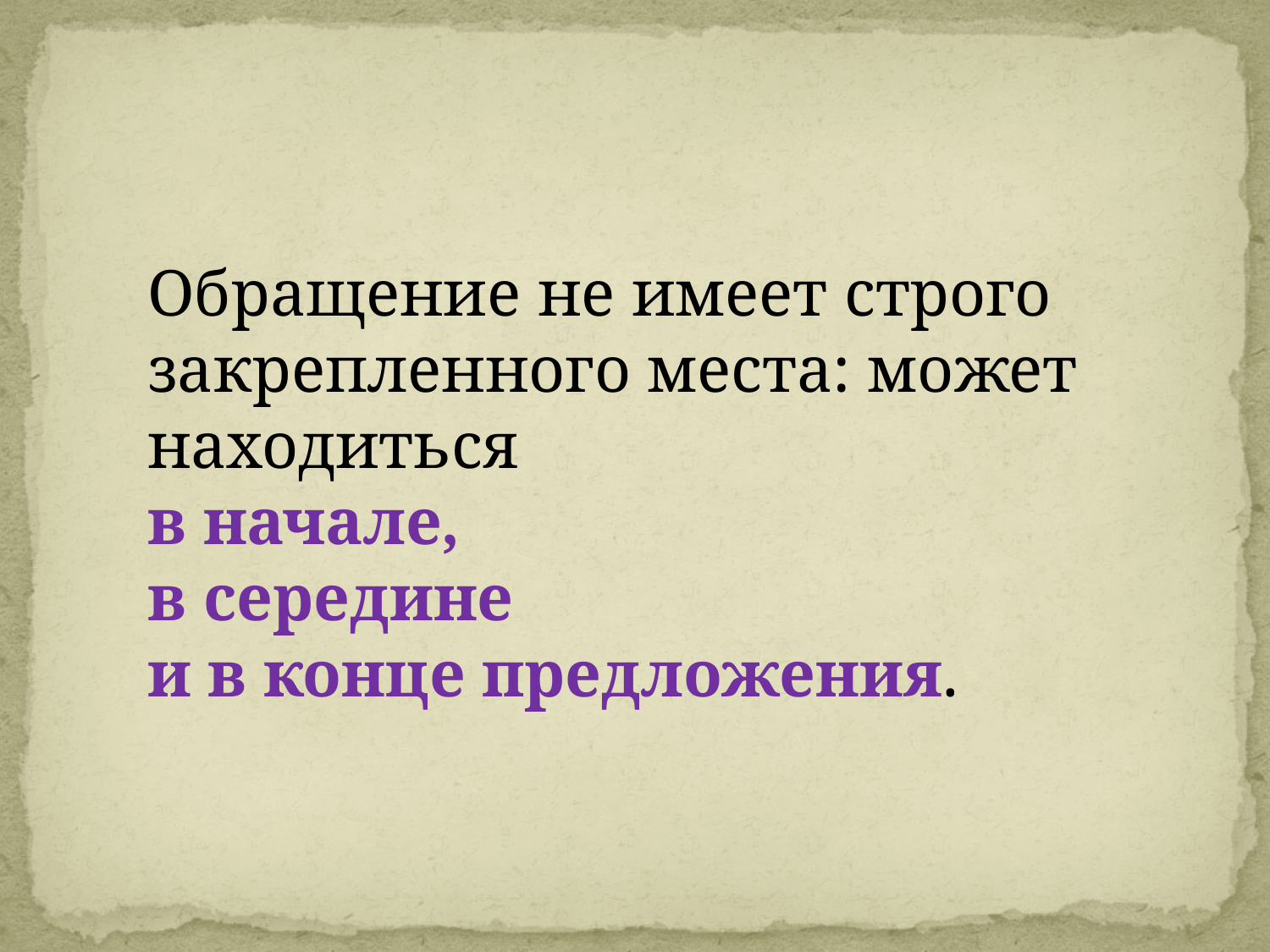

Обращение не имеет строго закрепленного места: может находиться
в начале,
в середине
и в конце предложения.